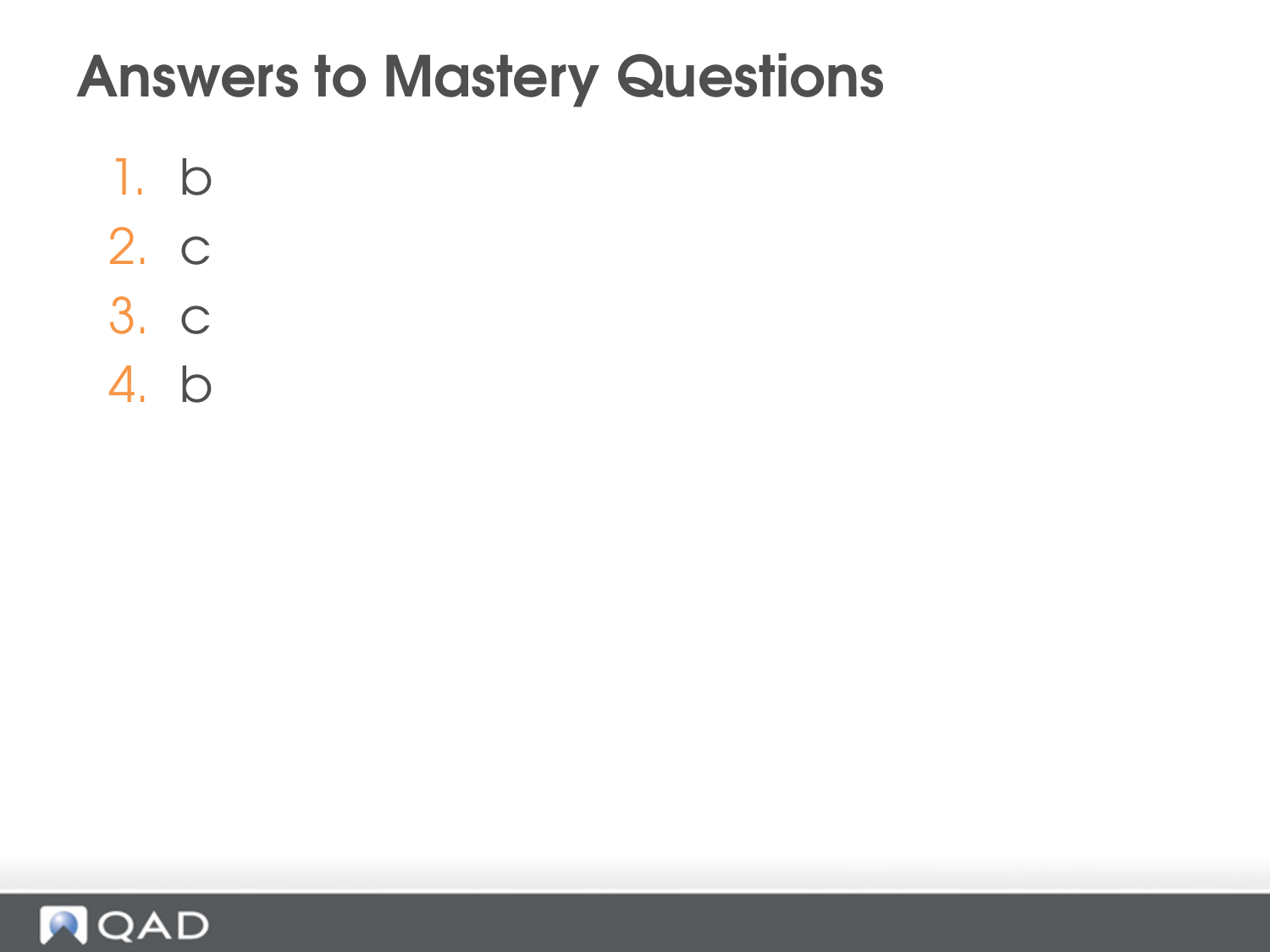

# Answers to Mastery Questions
b
c
c
b